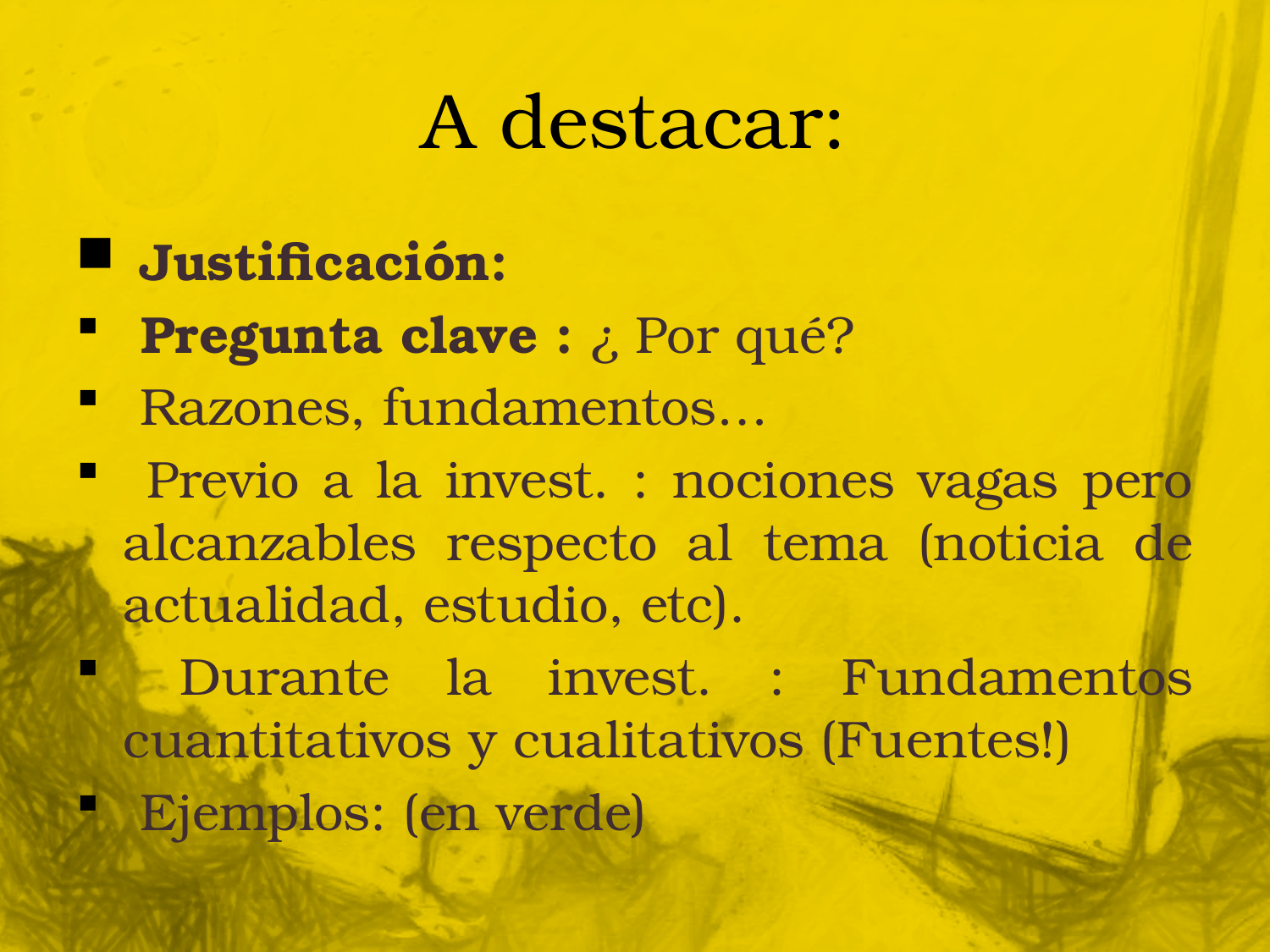

# A destacar:
 Justificación:
 Pregunta clave : ¿ Por qué?
 Razones, fundamentos…
 Previo a la invest. : nociones vagas pero alcanzables respecto al tema (noticia de actualidad, estudio, etc).
 Durante la invest. : Fundamentos cuantitativos y cualitativos (Fuentes!)
 Ejemplos: (en verde)